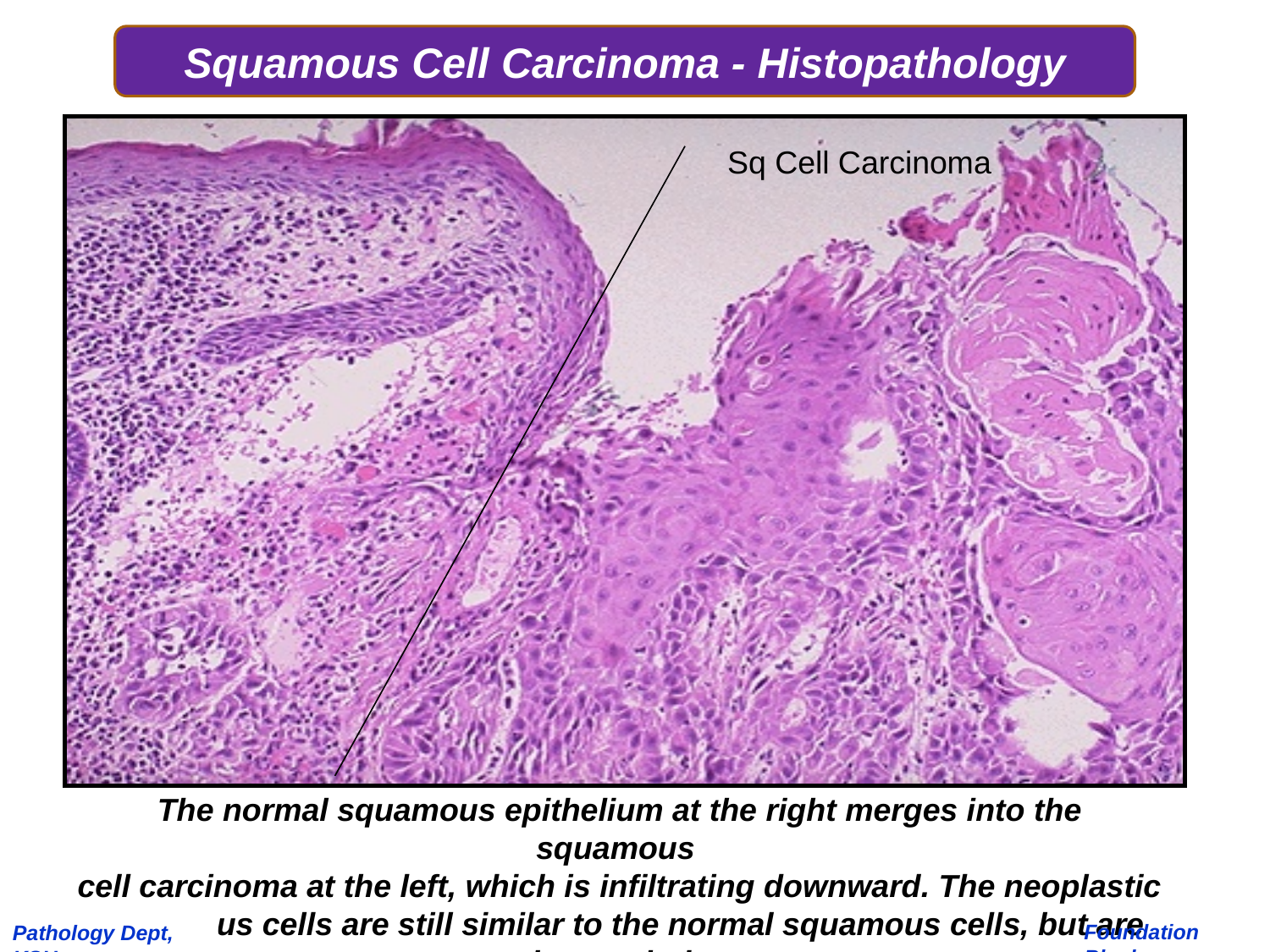

Squamous Cell Carcinoma - Histopathology

Sq Cell Carcinoma
The normal squamous epithelium at the right merges into the squamous
cell carcinoma at the left, which is infiltrating downward. The neoplastic squamous cells are still similar to the normal squamous cells, but are less orderly
Foundation Block
Pathology Dept, KSU